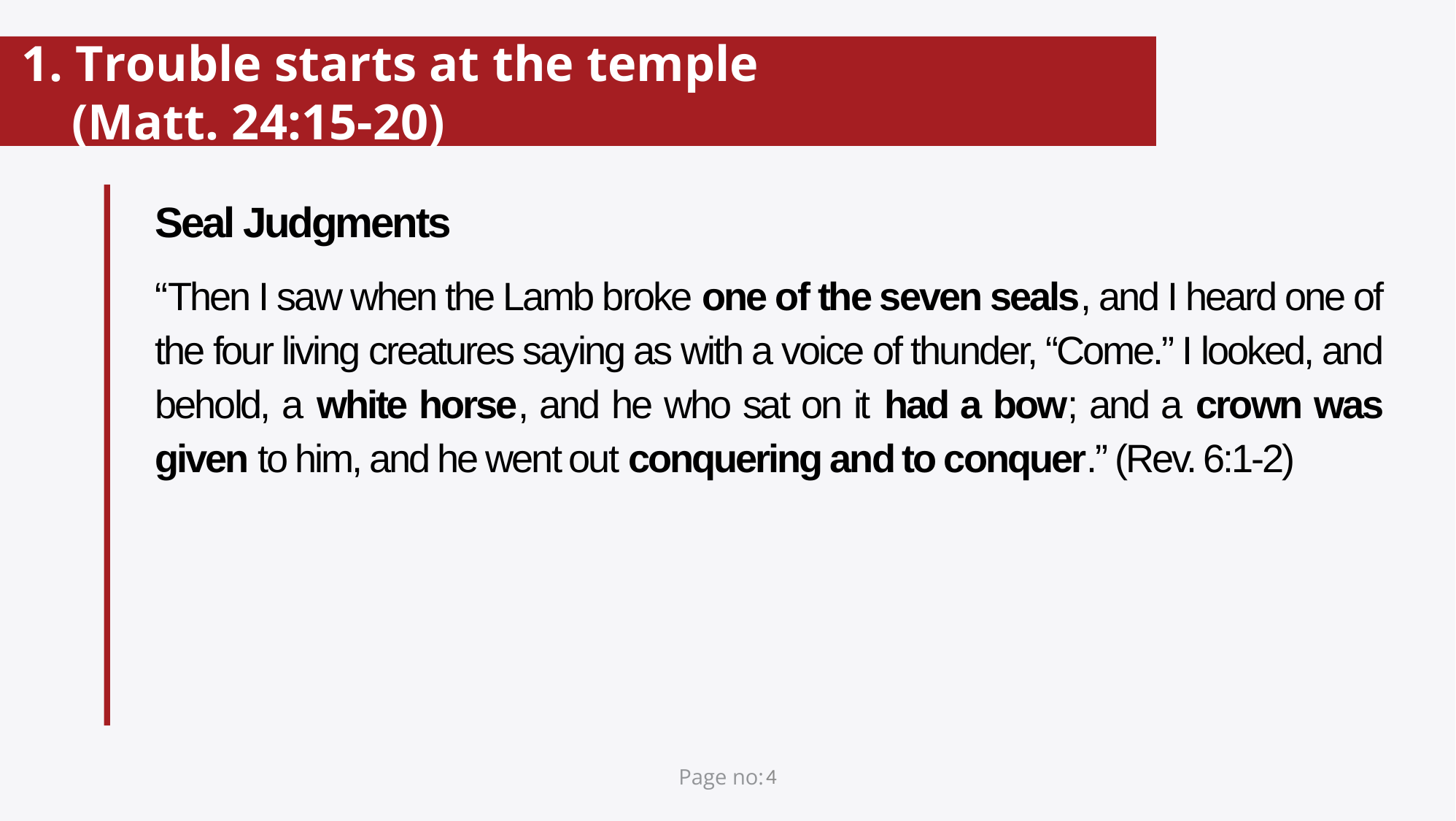

# 1. Trouble starts at the temple (Matt. 24:15-20)
Seal Judgments
“Then I saw when the Lamb broke one of the seven seals, and I heard one of the four living creatures saying as with a voice of thunder, “Come.” I looked, and behold, a white horse, and he who sat on it had a bow; and a crown was given to him, and he went out conquering and to conquer.” (Rev. 6:1-2)